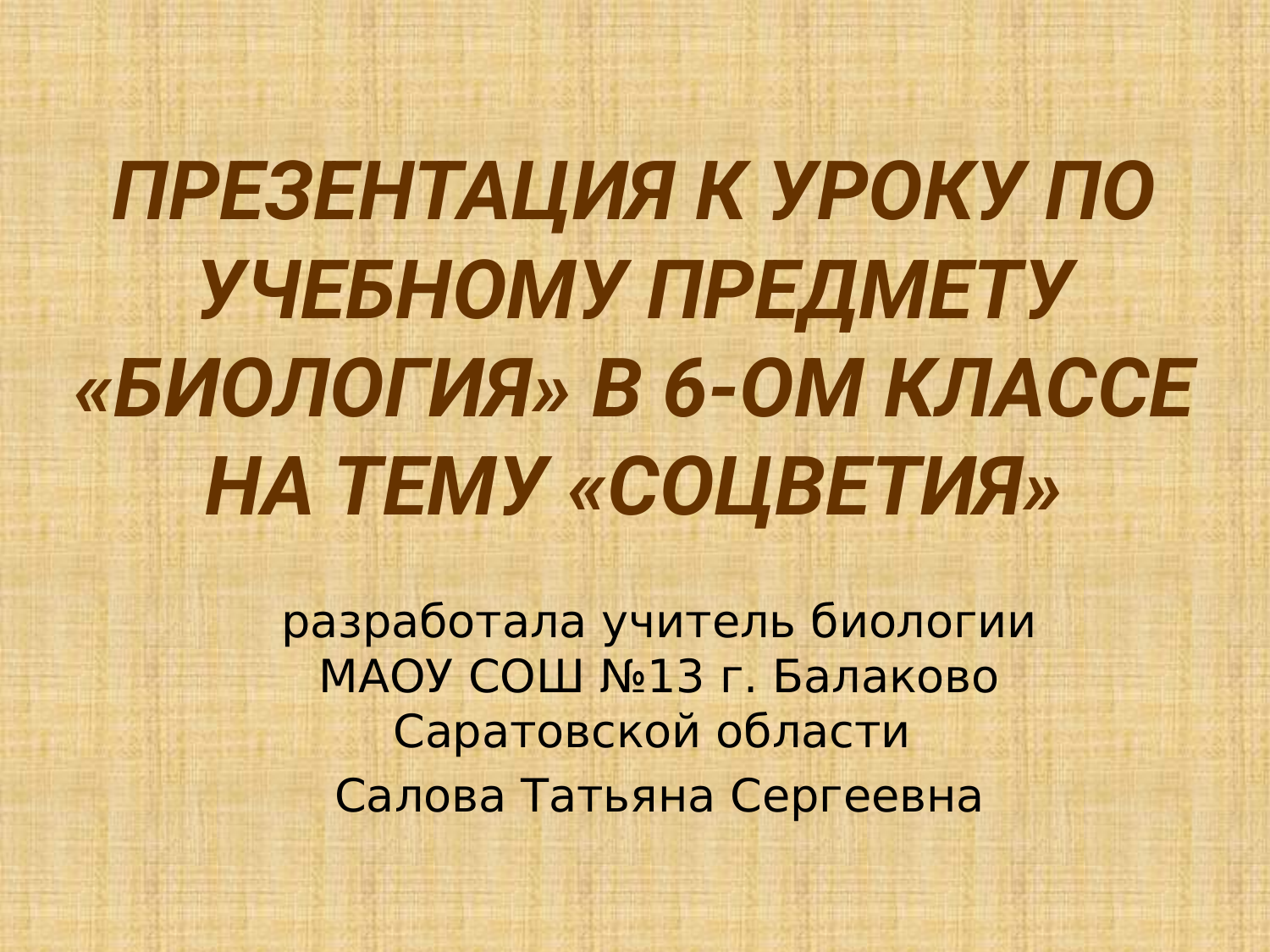

# Презентация к уроку по учебному предмету «БИОЛОГИЯ» в 6-ом классе на тему «Соцветия»
разработала учитель биологии МАОУ СОШ №13 г. Балаково Саратовской области
Салова Татьяна Сергеевна